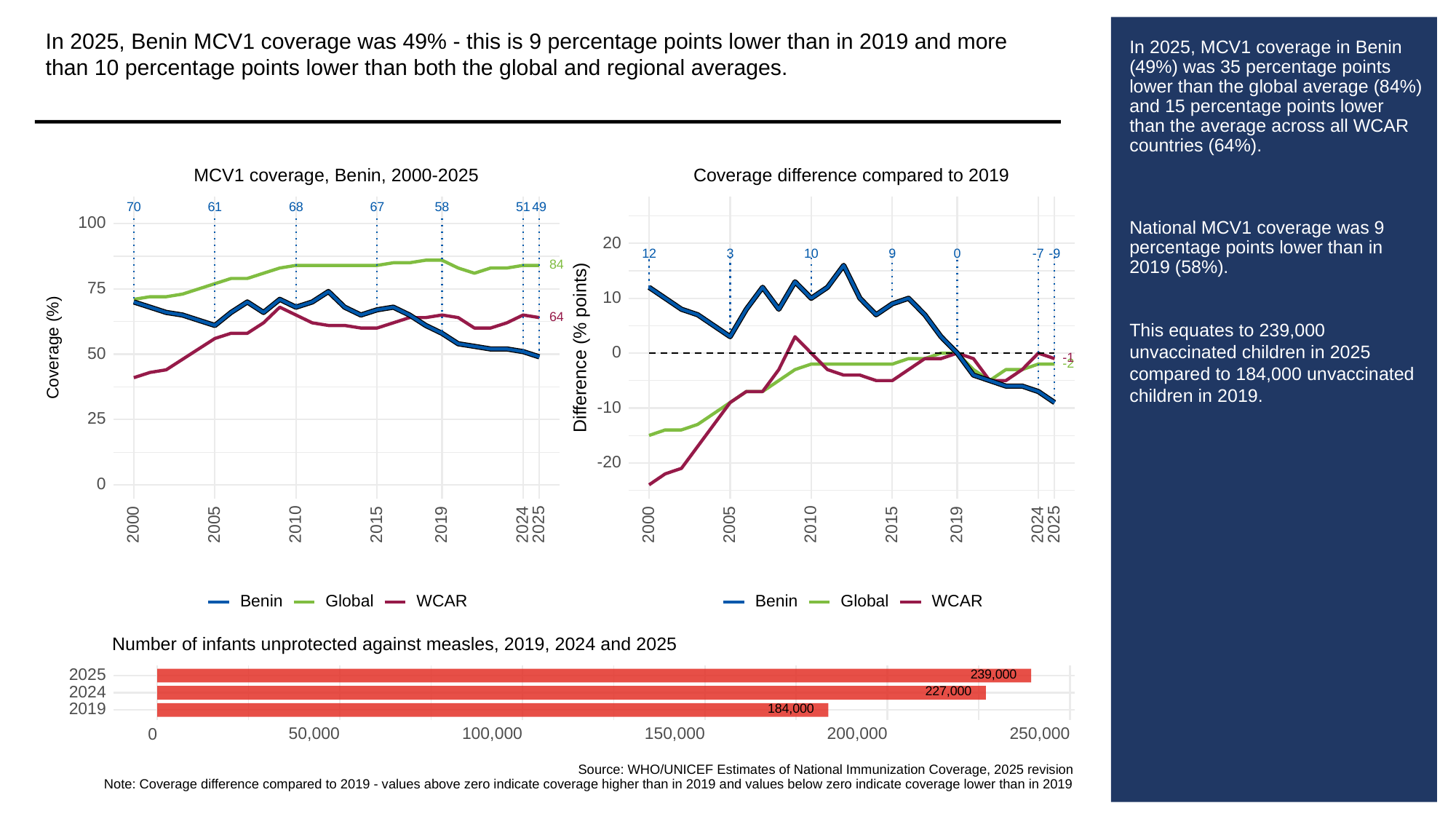

In 2025, Benin MCV1 coverage was 49% - this is 9 percentage points lower than in 2019 and more than 10 percentage points lower than both the global and regional averages.
# In 2025, MCV1 coverage in Benin (49%) was 35 percentage points lower than the global average (84%) and 15 percentage points lower than the average across all WCAR countries (64%).

National MCV1 coverage was 9 percentage points lower than in 2019 (58%).

This equates to 239,000 unvaccinated children in 2025 compared to 184,000 unvaccinated children in 2019.

MCV1 coverage, Benin, 2000-2025
Coverage difference compared to 2019

70
61
68
67
58
51
49

100

20

3
10
9
0
-9
12
-7

84

75

10

64

Difference (% points)
Coverage (%)
0
50

-1

-2

-10

25

-20

0

2000
2005
2010
2015
2019
2024
2025
2000
2005
2010
2015
2019
2024
2025
Global
WCAR
Global
WCAR
Benin
Benin

Number of infants unprotected against measles, 2019, 2024 and 2025

239,000
2025

227,000
2024

184,000
2019

50,000
100,000
150,000
200,000
250,000
0
Source: WHO/UNICEF Estimates of National Immunization Coverage, 2025 revision
Note: Coverage difference compared to 2019 - values above zero indicate coverage higher than in 2019 and values below zero indicate coverage lower than in 2019